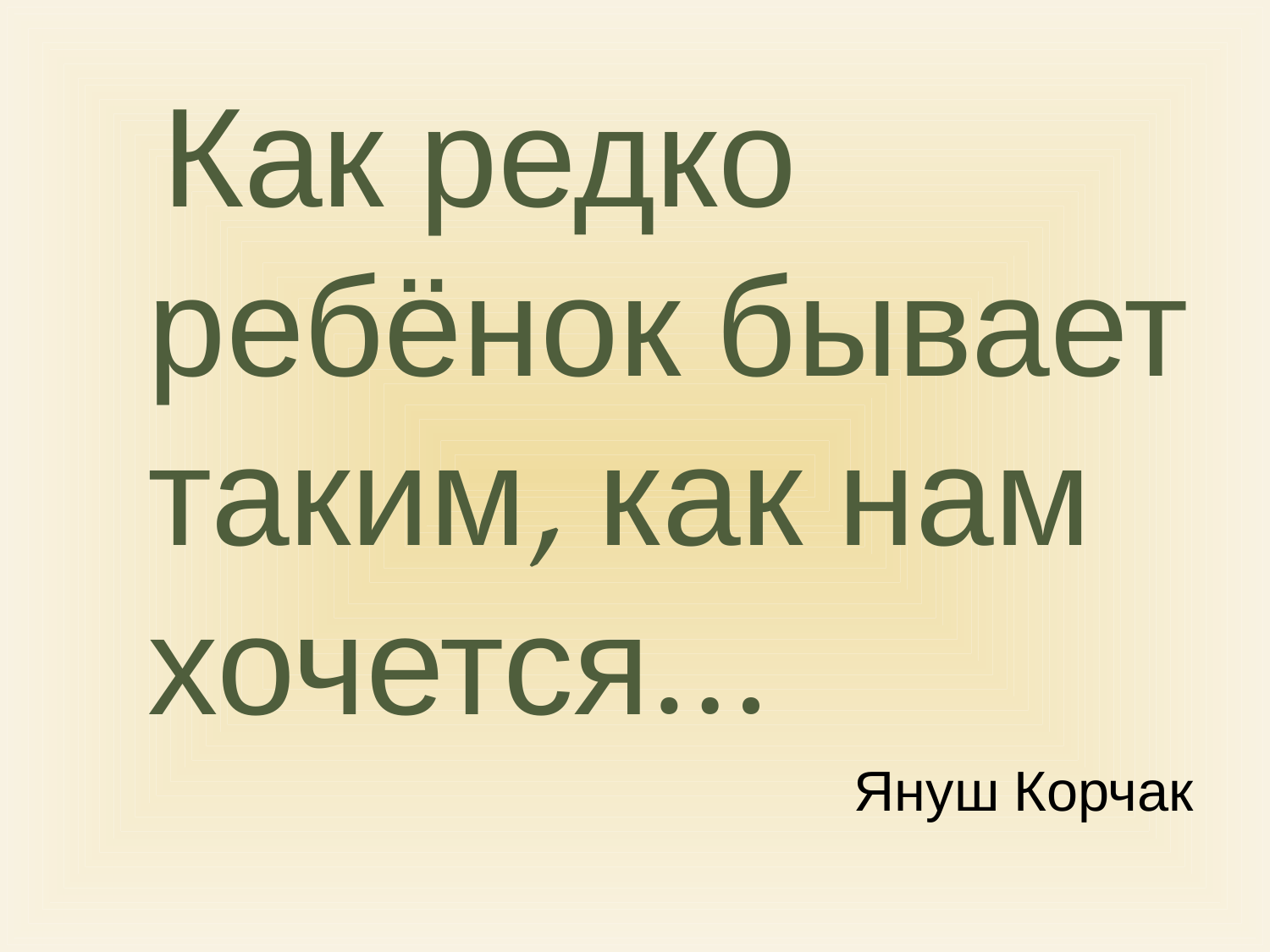

Как редко ребёнок бывает таким, как нам хочется…
Януш Корчак